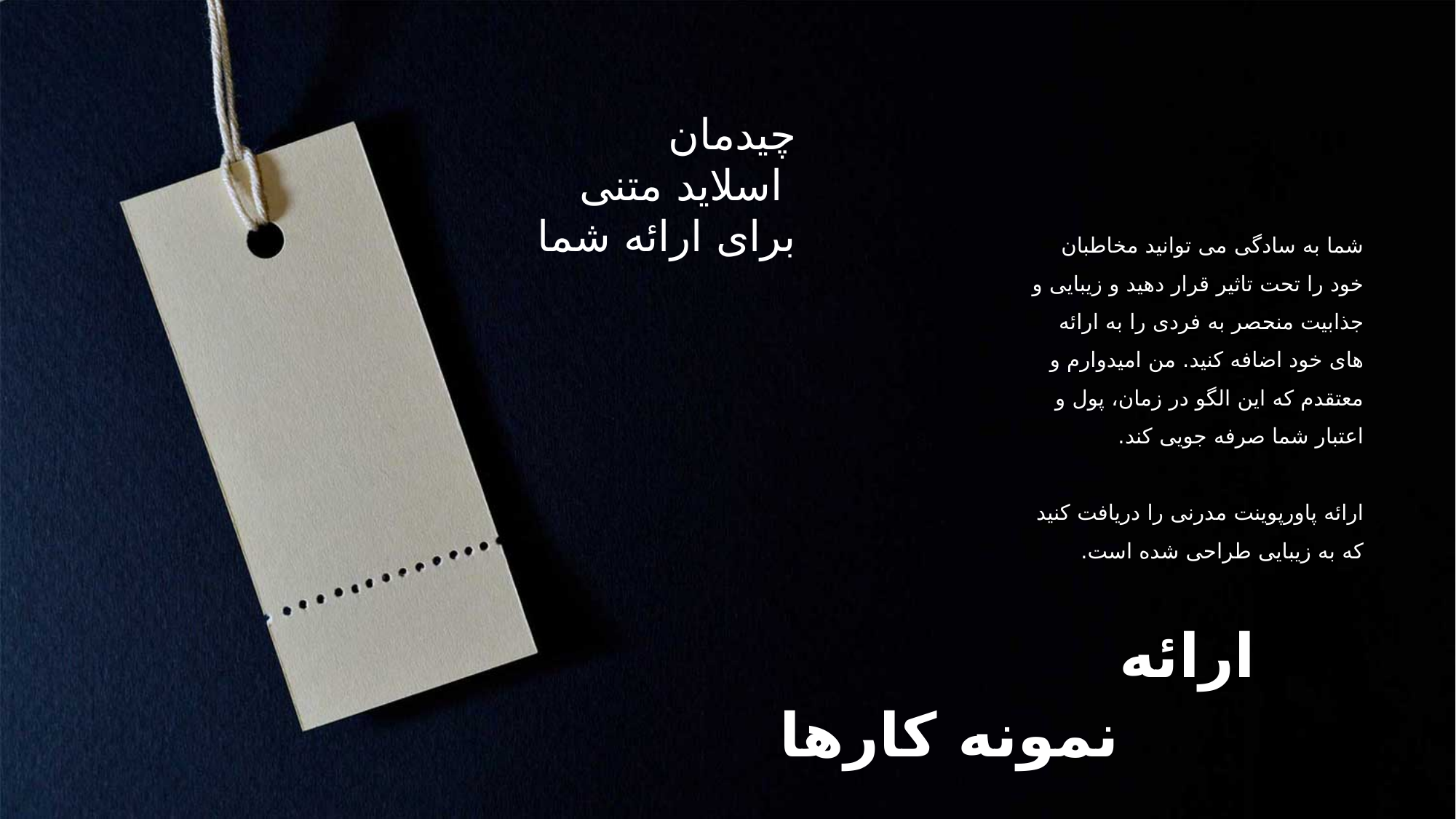

چیدمان
 اسلاید متنی
برای ارائه شما

شما به سادگی می توانید مخاطبان خود را تحت تاثیر قرار دهید و زیبایی و جذابیت منحصر به فردی را به ارائه های خود اضافه کنید. من امیدوارم و معتقدم که این الگو در زمان، پول و اعتبار شما صرفه جویی کند.

ارائه پاورپوینت مدرنی را دریافت کنید که به زیبایی طراحی شده است.
ارائه
نمونه کارها